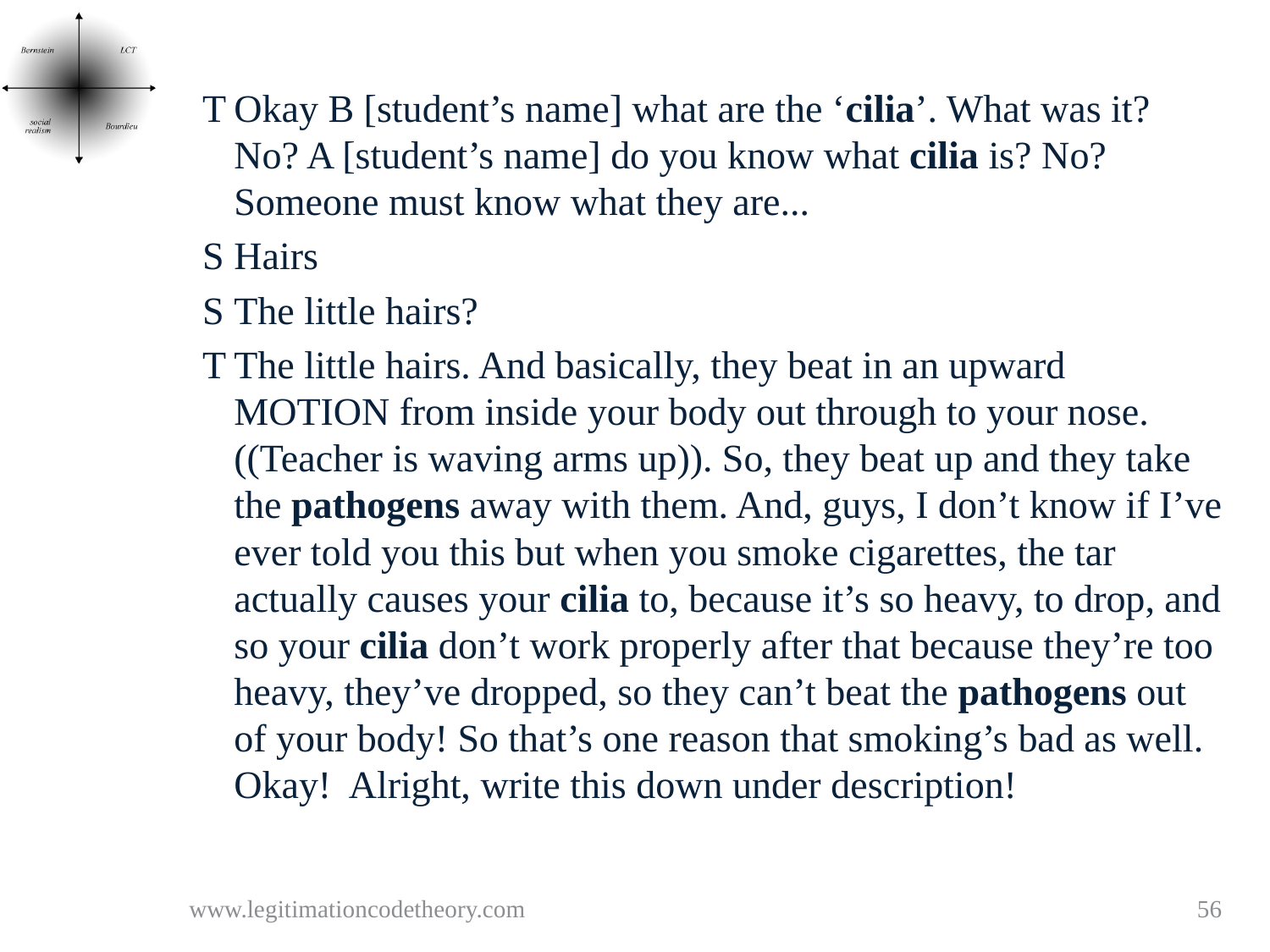

T	Okay B [student’s name] what are the ‘cilia’. What was it? No? A [student’s name] do you know what cilia is? No? Someone must know what they are...
S	Hairs
S	The little hairs?
T	The little hairs. And basically, they beat in an upward MOTION from inside your body out through to your nose. ((Teacher is waving arms up)). So, they beat up and they take the pathogens away with them. And, guys, I don’t know if I’ve ever told you this but when you smoke cigarettes, the tar actually causes your cilia to, because it’s so heavy, to drop, and so your cilia don’t work properly after that because they’re too heavy, they’ve dropped, so they can’t beat the pathogens out of your body! So that’s one reason that smoking’s bad as well. Okay!  Alright, write this down under description!

www.legitimationcodetheory.com
56